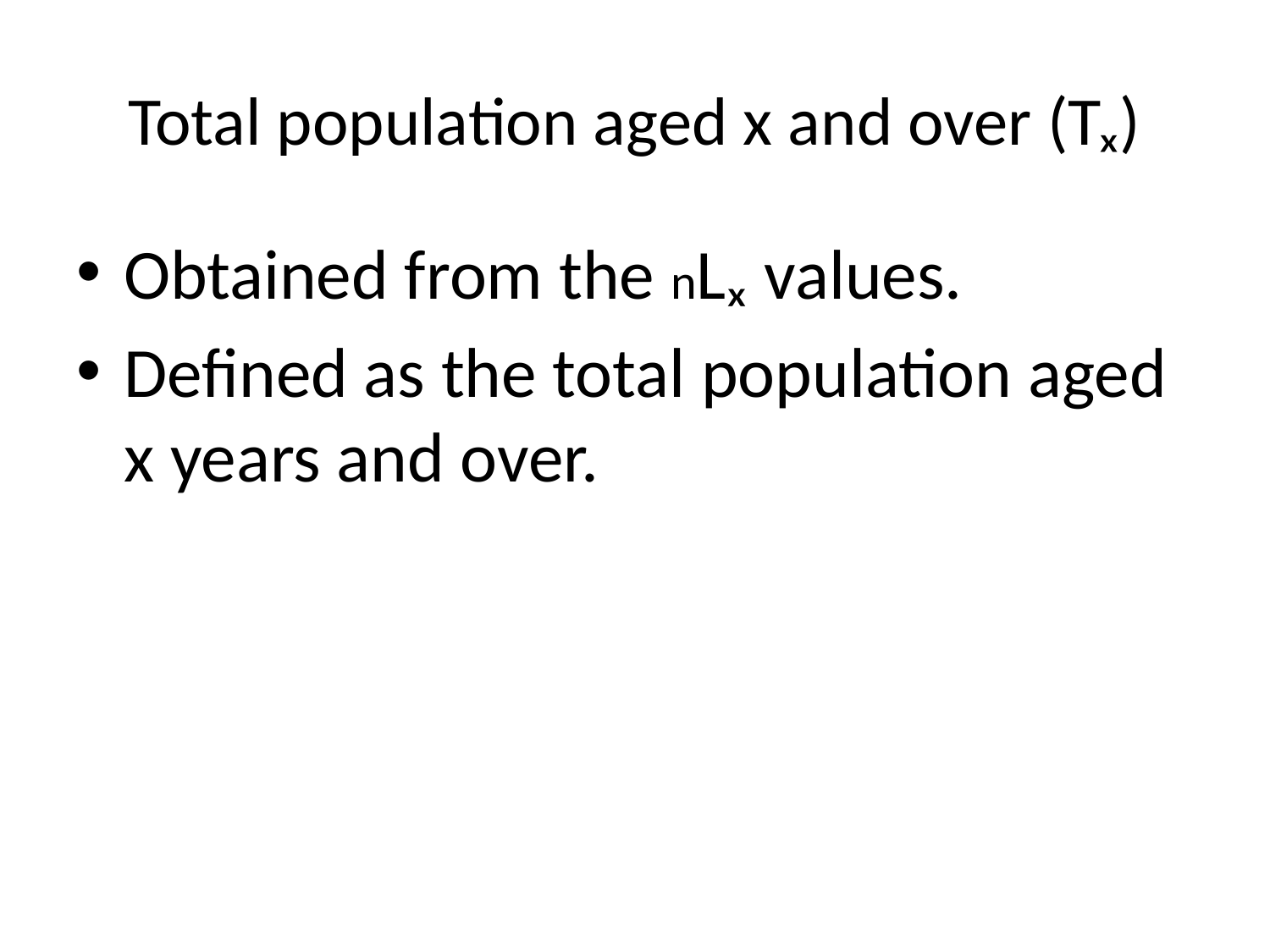

# Total population aged x and over (Tₓ)
Obtained from the nLₓ values.
Defined as the total population aged x years and over.